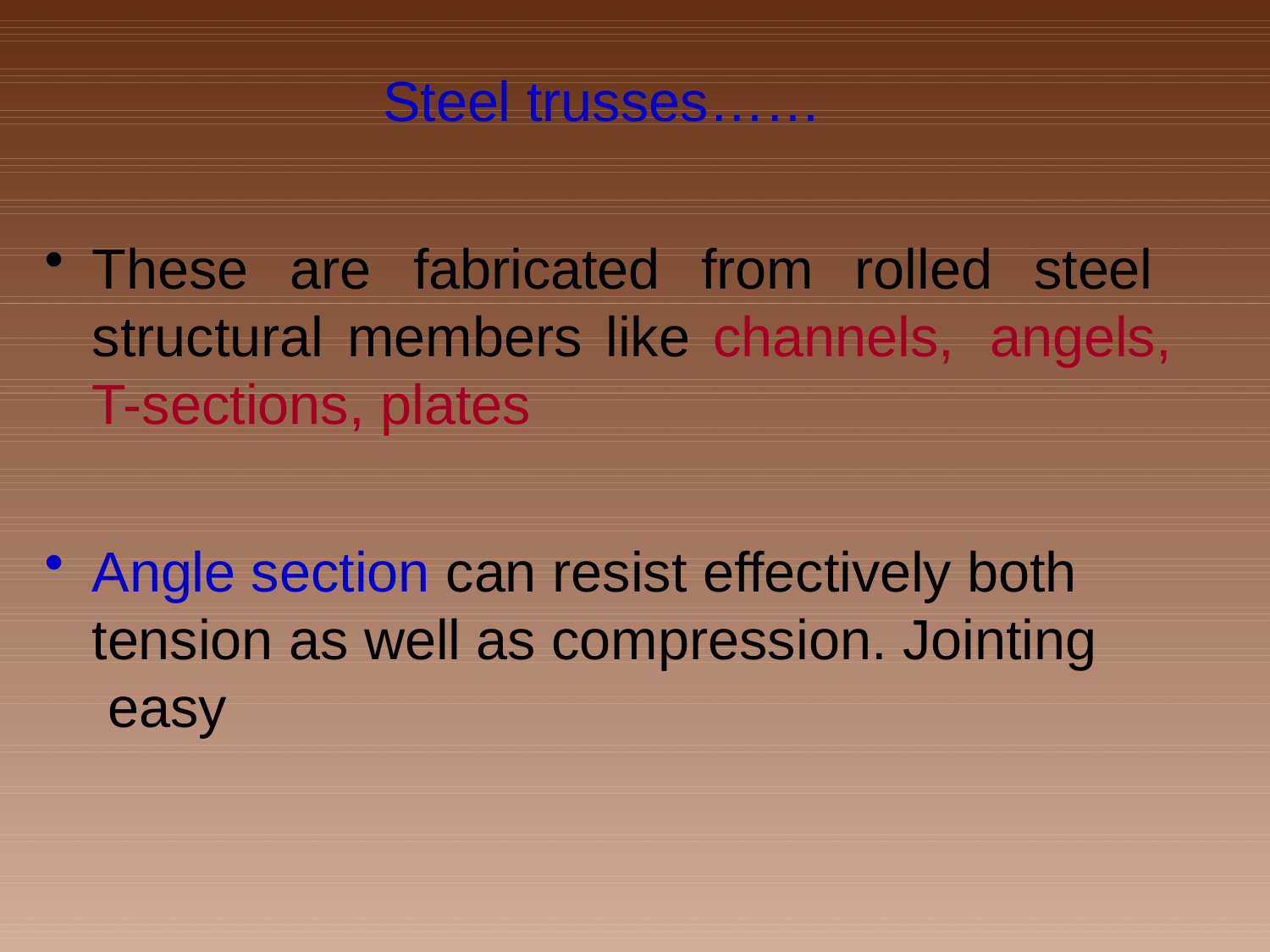

Steel trusses……

These are fabricated from rolled steel  structural members like channels, angels,  T-sections, plates

Angle section can resist effectively both  tension as well as compression. Jointing  easy